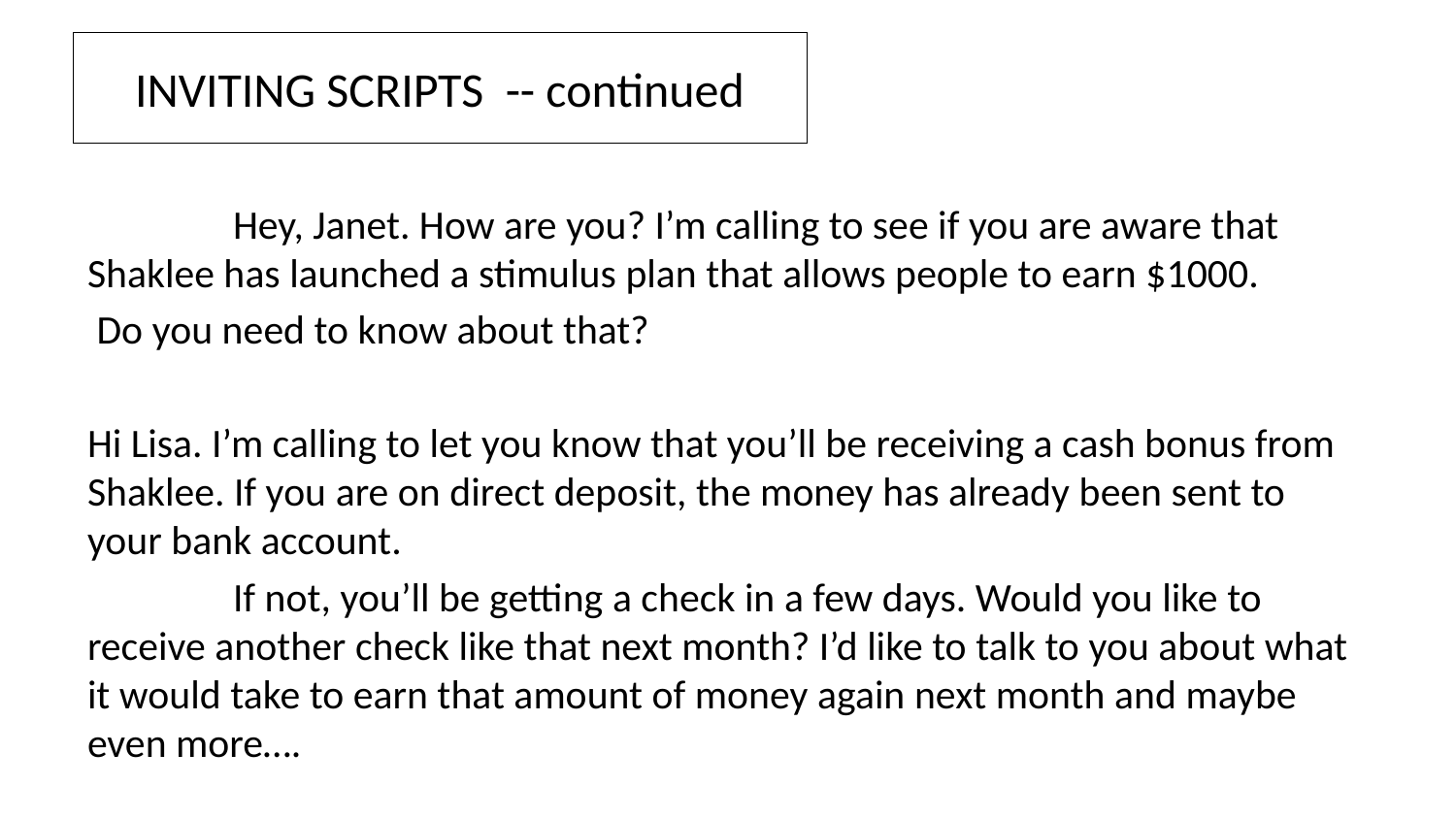

# INVITING SCRIPTS  -- continued
	Hey, Janet. How are you? I’m calling to see if you are aware that Shaklee has launched a stimulus plan that allows people to earn $1000.
 Do you need to know about that?

Hi Lisa. I’m calling to let you know that you’ll be receiving a cash bonus from Shaklee. If you are on direct deposit, the money has already been sent to your bank account.
 	If not, you’ll be getting a check in a few days. Would you like to receive another check like that next month? I’d like to talk to you about what it would take to earn that amount of money again next month and maybe even more….